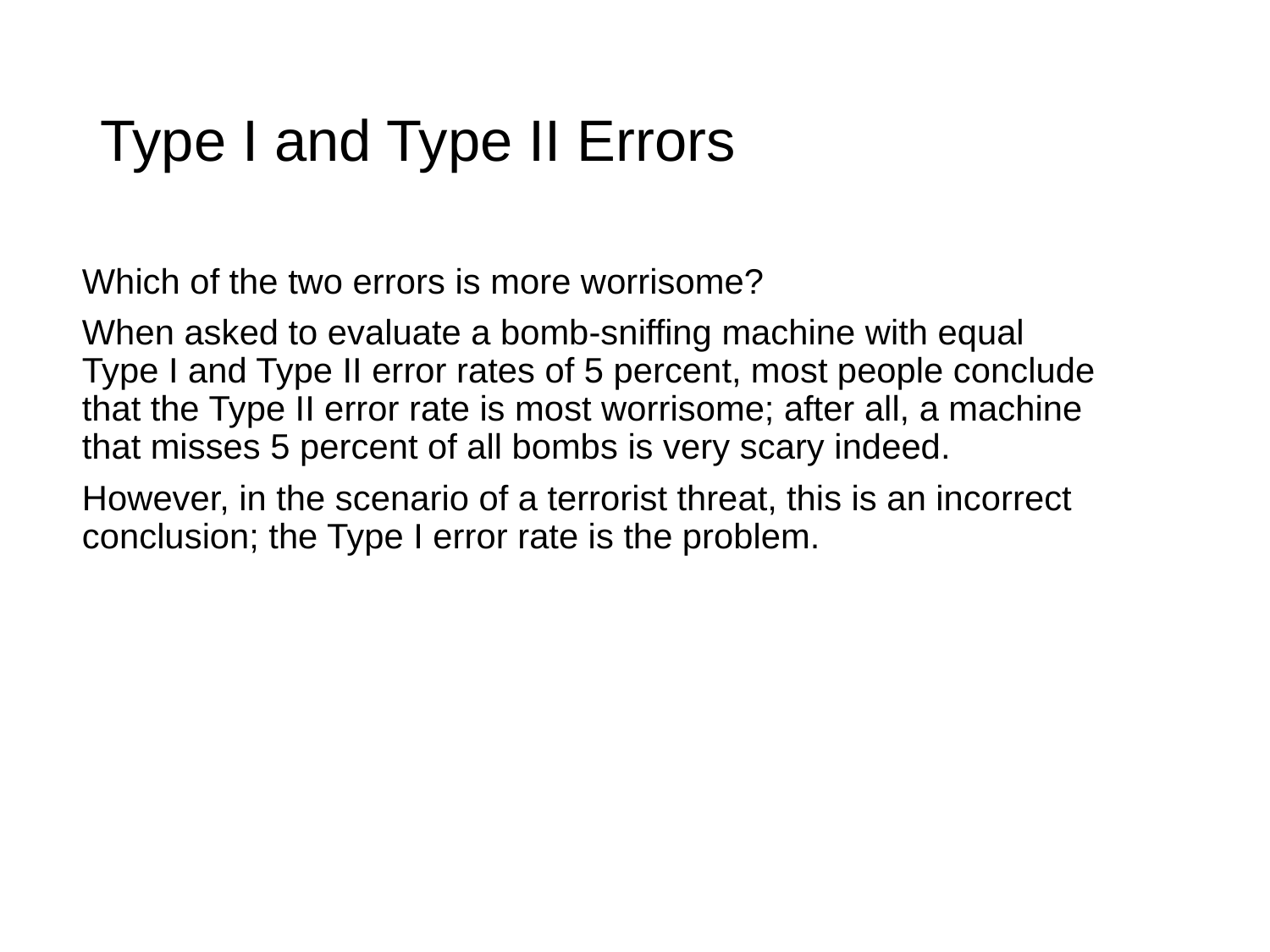

# Type I and Type II Errors
Which of the two errors is more worrisome?
When asked to evaluate a bomb-sniffing machine with equal Type I and Type II error rates of 5 percent, most people conclude that the Type II error rate is most worrisome; after all, a machine that misses 5 percent of all bombs is very scary indeed.
However, in the scenario of a terrorist threat, this is an incorrect conclusion; the Type I error rate is the problem.